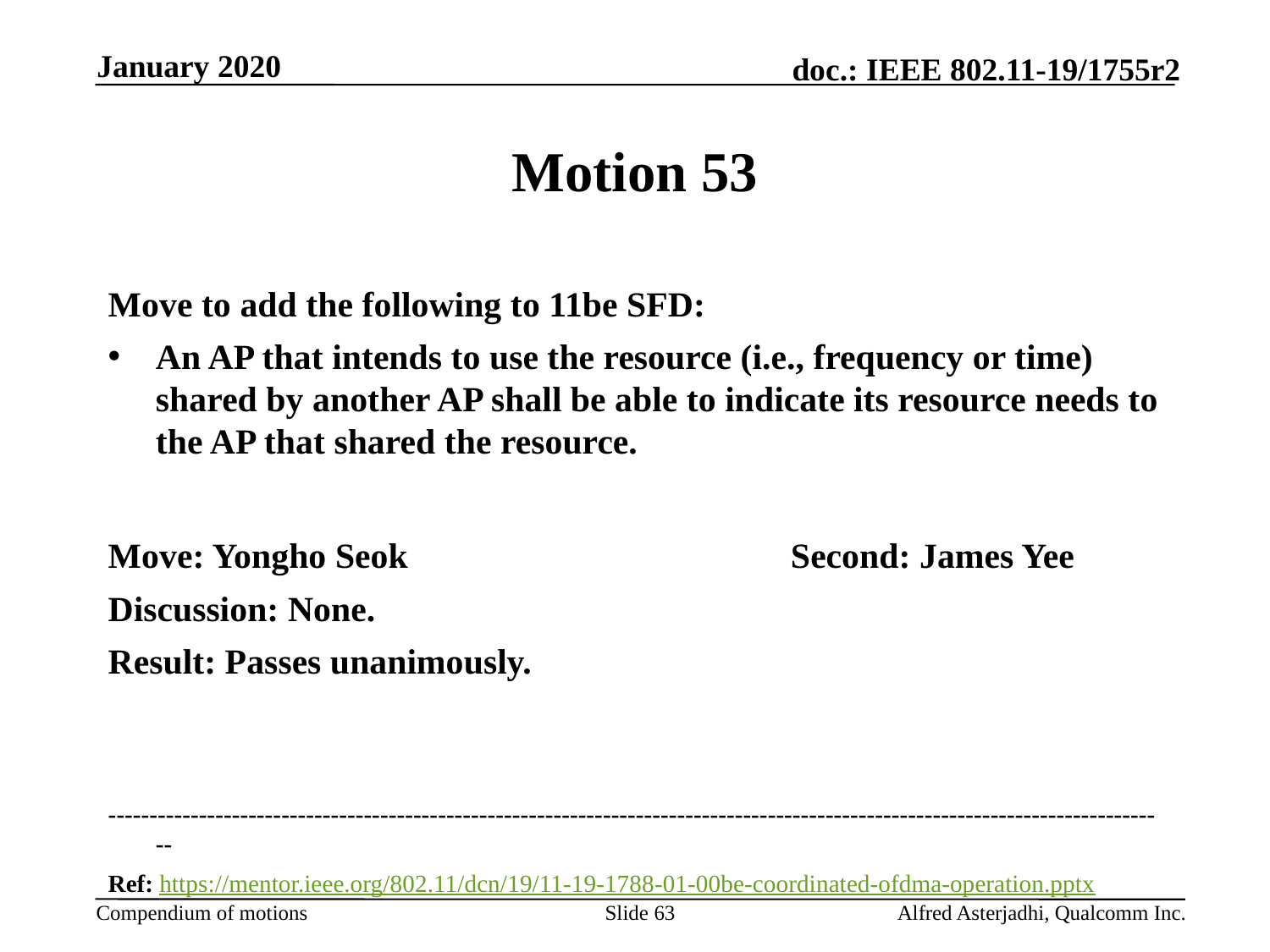

January 2020
# Motion 53
Move to add the following to 11be SFD:
An AP that intends to use the resource (i.e., frequency or time) shared by another AP shall be able to indicate its resource needs to the AP that shared the resource.

Move: Yongho Seok				Second: James Yee
Discussion: None.
Result: Passes unanimously.

---------------------------------------------------------------------------------------------------------------------------------
Ref: https://mentor.ieee.org/802.11/dcn/19/11-19-1788-01-00be-coordinated-ofdma-operation.pptx
Slide 63
Alfred Asterjadhi, Qualcomm Inc.